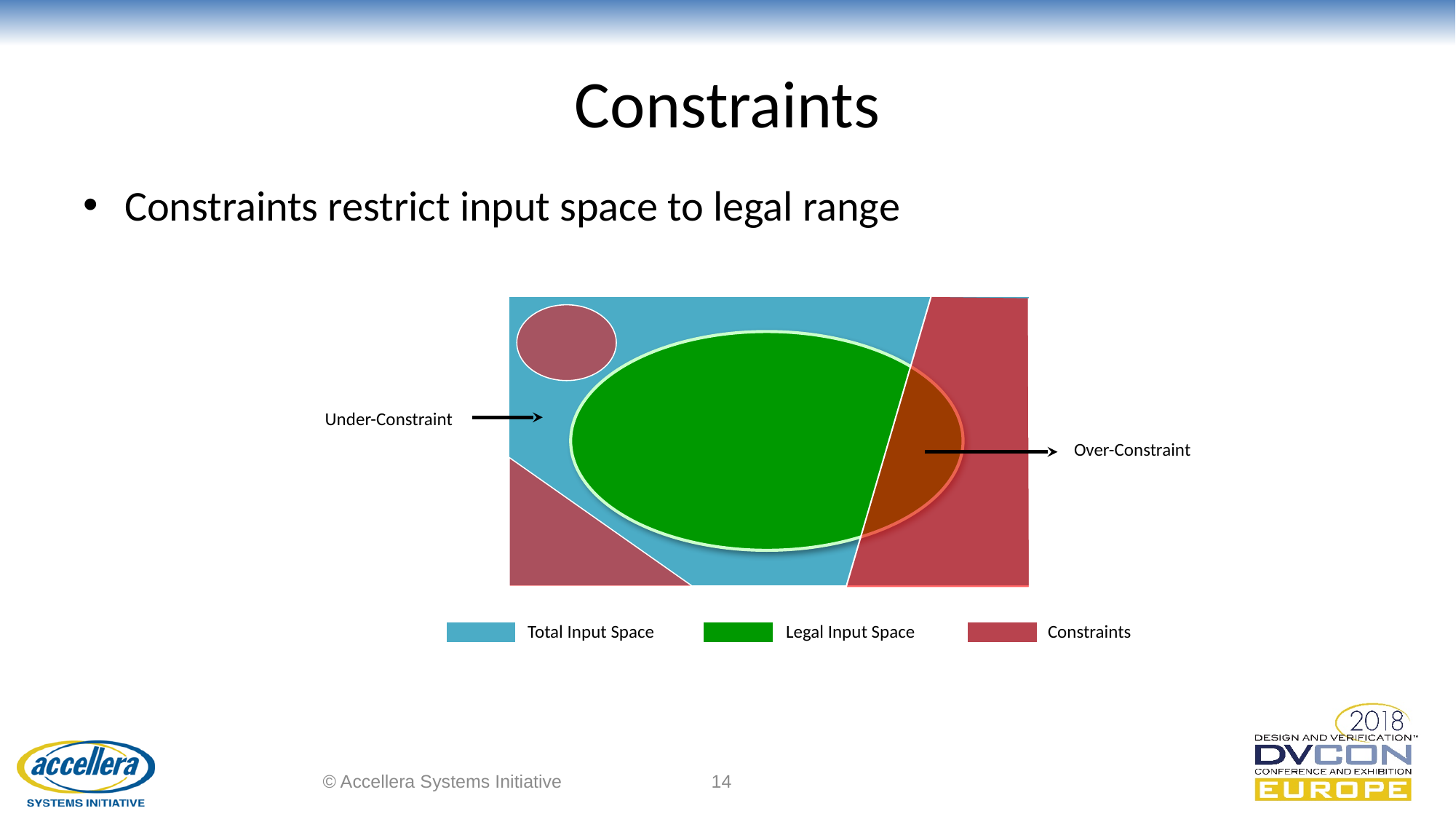

# Constraints
Constraints restrict input space to legal range

Under-Constraint
Over-Constraint

Total Input Space
Legal Input Space
Constraints

© Accellera Systems Initiative
14